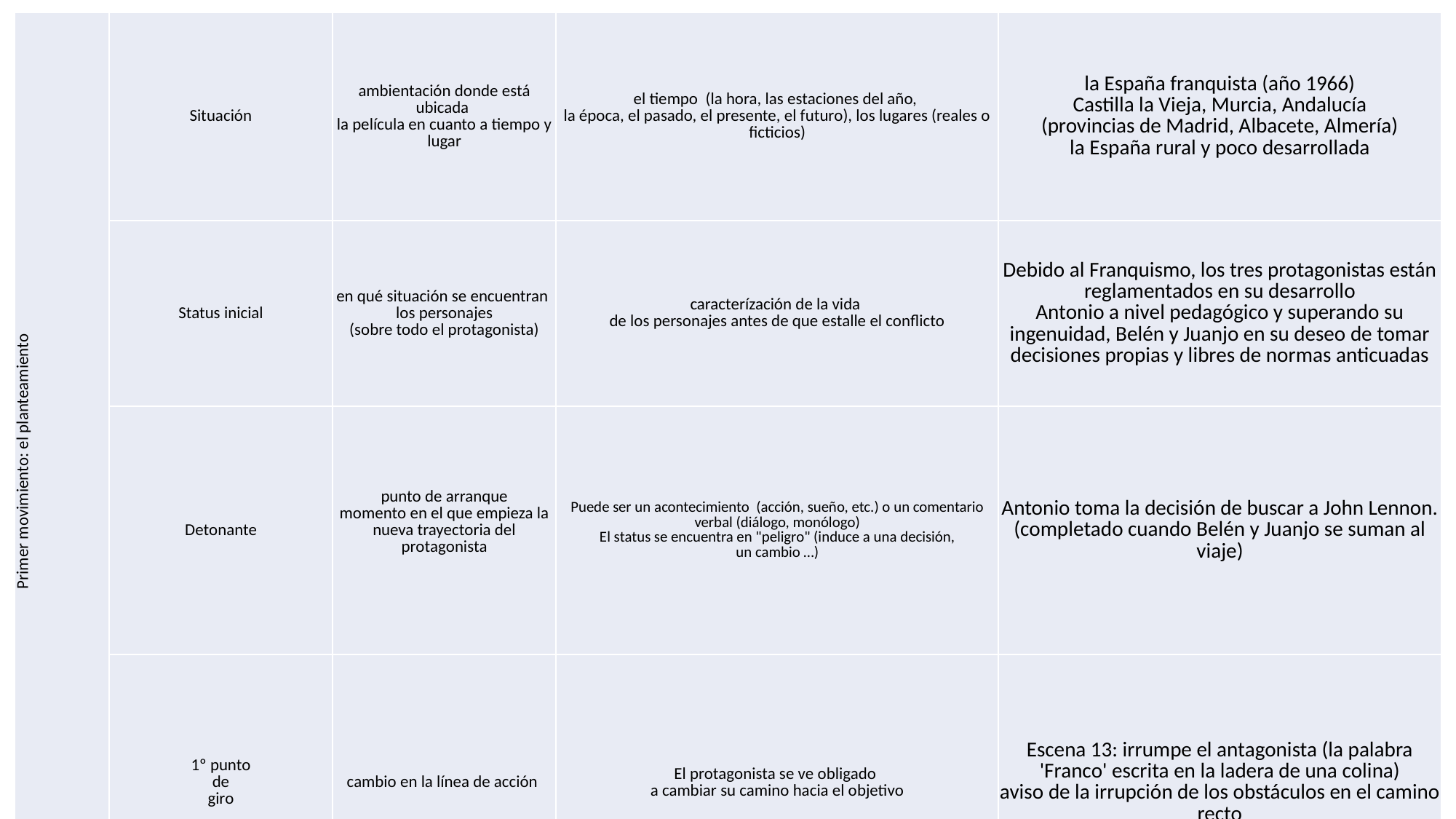

| Primer movimiento: el planteamiento | Situación | ambientación donde está ubicada la película en cuanto a tiempo y lugar | el tiempo (la hora, las estaciones del año, la época, el pasado, el presente, el futuro), los lugares (reales o ficticios) | la España franquista (año 1966) Castilla la Vieja, Murcia, Andalucía (provincias de Madrid, Albacete, Almería) la España rural y poco desarrollada |
| --- | --- | --- | --- | --- |
|  | Status inicial | en qué situación se encuentran los personajes (sobre todo el protagonista) | caracterízación de la vida de los personajes antes de que estalle el conflicto | Debido al Franquismo, los tres protagonistas están reglamentados en su desarrollo Antonio a nivel pedagógico y superando su ingenuidad, Belén y Juanjo en su deseo de tomar decisiones propias y libres de normas anticuadas |
|  | Detonante | punto de arranque momento en el que empieza la nueva trayectoria del protagonista | Puede ser un acontecimiento (acción, sueño, etc.) o un comentario verbal (diálogo, monólogo) El status se encuentra en "peligro" (induce a una decisión, un cambio …) | Antonio toma la decisión de buscar a John Lennon. (completado cuando Belén y Juanjo se suman al viaje) |
|  | 1º punto de giro | cambio en la línea de acción | El protagonista se ve obligado a cambiar su camino hacia el objetivo | Escena 13: irrumpe el antagonista (la palabra 'Franco' escrita en la ladera de una colina) aviso de la irrupción de los obstáculos en el camino recto |